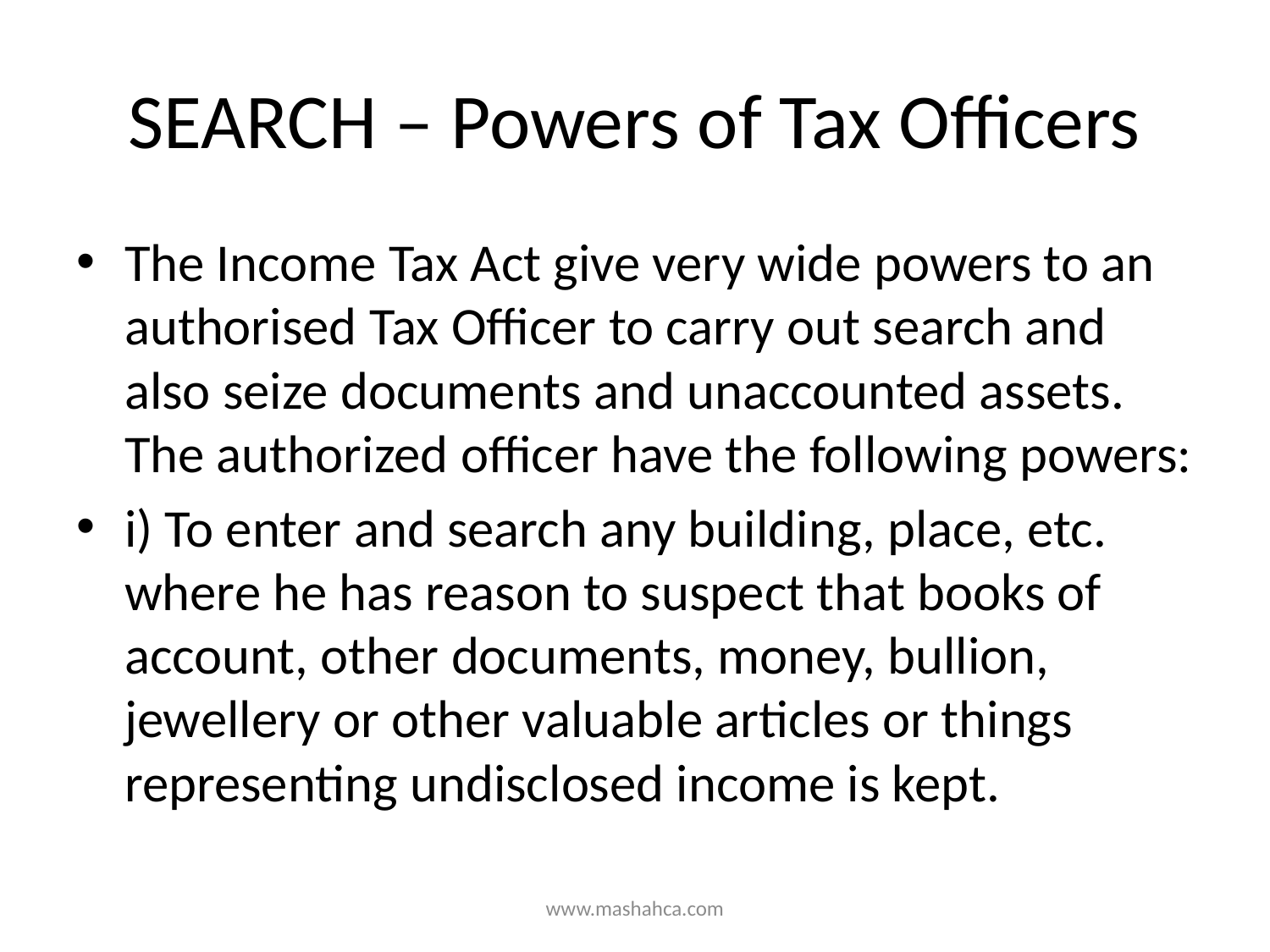

# SEARCH – Powers of Tax Officers
The Income Tax Act give very wide powers to an authorised Tax Officer to carry out search and also seize documents and unaccounted assets. The authorized officer have the following powers:
i) To enter and search any building, place, etc. where he has reason to suspect that books of account, other documents, money, bullion, jewellery or other valuable articles or things representing undisclosed income is kept.
www.mashahca.com